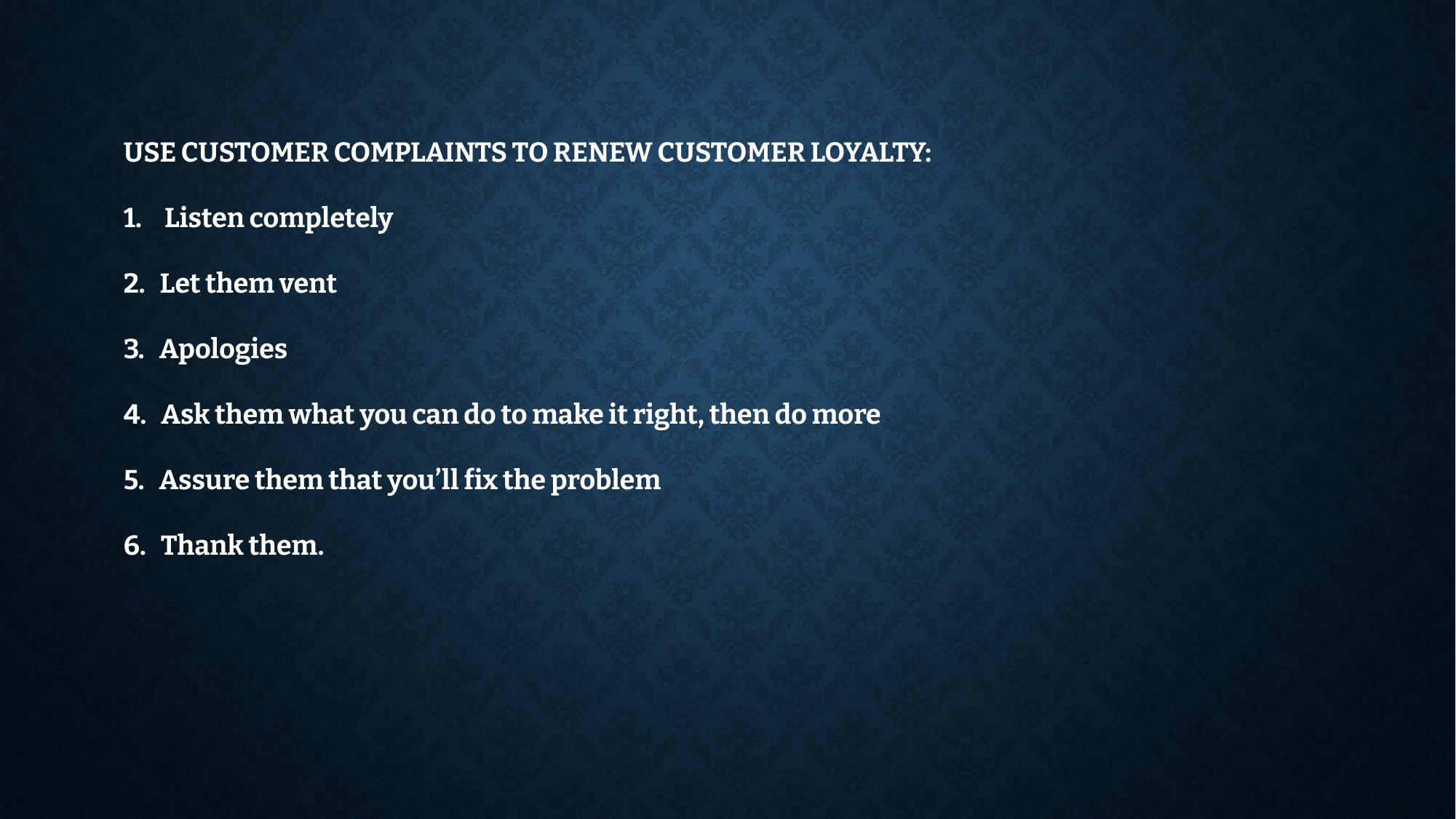

USE CUSTOMER COMPLAINTS TO RENEW CUSTOMER LOYALTY:

Listen completely

2.   Let them vent

3.   Apologies

4.   Ask them what you can do to make it right, then do more

5.   Assure them that you’ll fix the problem

6.   Thank them.